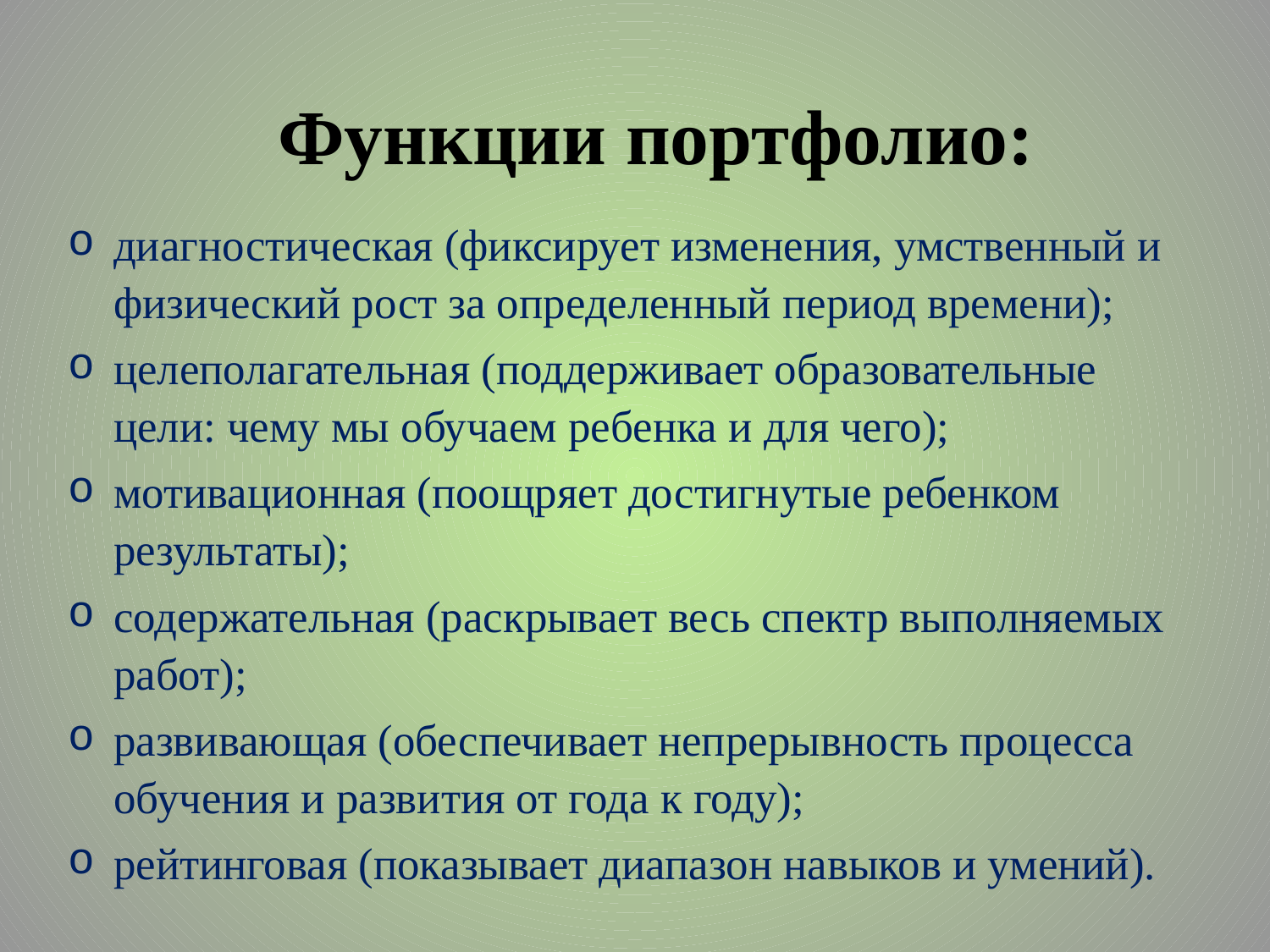

# Функции портфолио:
диагностическая (фиксирует изменения, умственный и физический рост за определенный период времени);
целеполагательная (поддерживает образовательные цели: чему мы обучаем ребенка и для чего);
мотивационная (поощряет достигнутые ребенком результаты);
содержательная (раскрывает весь спектр выполняемых работ);
развивающая (обеспечивает непрерывность процесса обучения и развития от года к году);
рейтинговая (показывает диапазон навыков и умений).